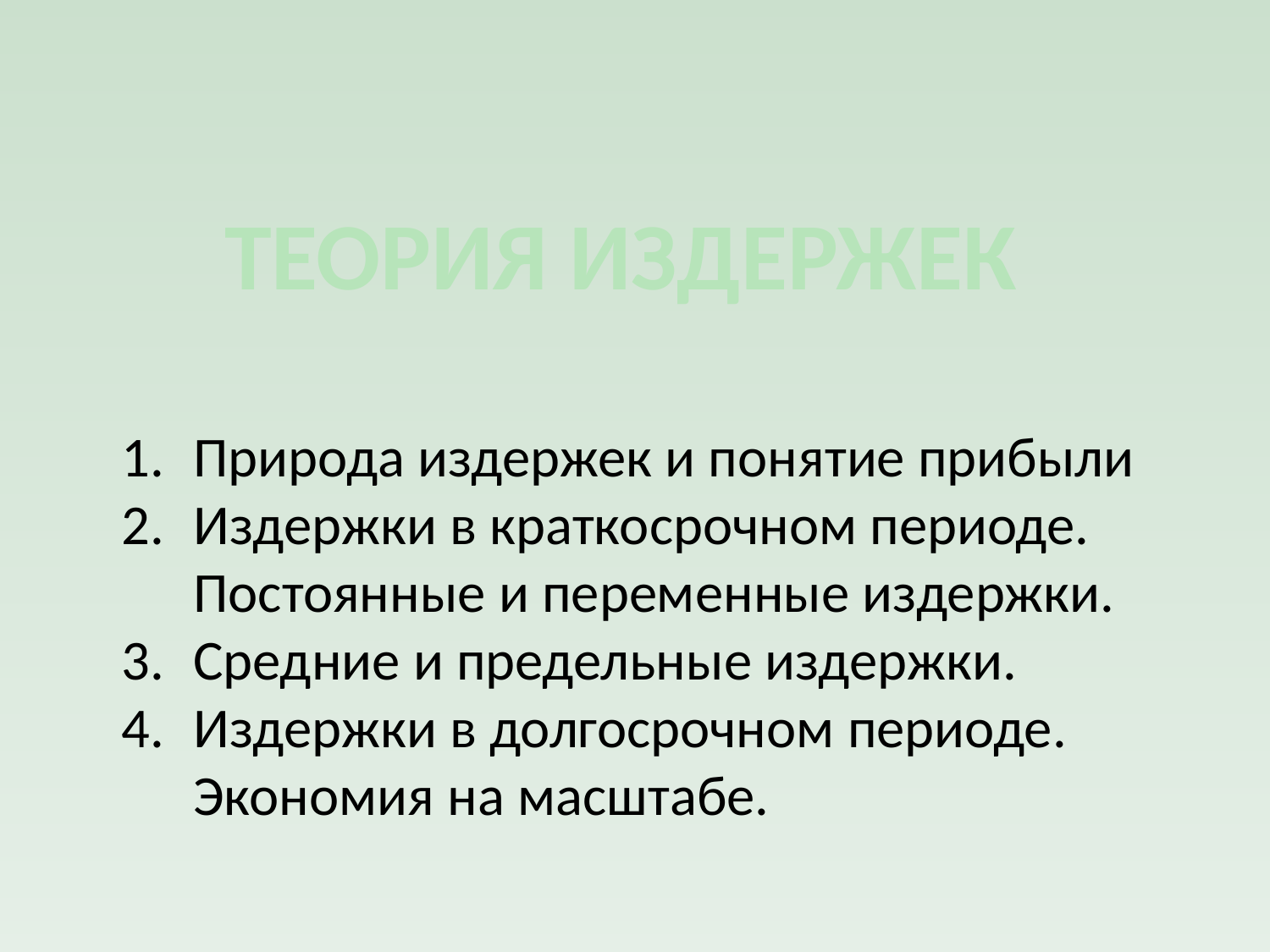

ТЕОРИЯ ИЗДЕРЖЕК
Природа издержек и понятие прибыли
Издержки в краткосрочном периоде. Постоянные и переменные издержки.
Средние и предельные издержки.
Издержки в долгосрочном периоде. Экономия на масштабе.